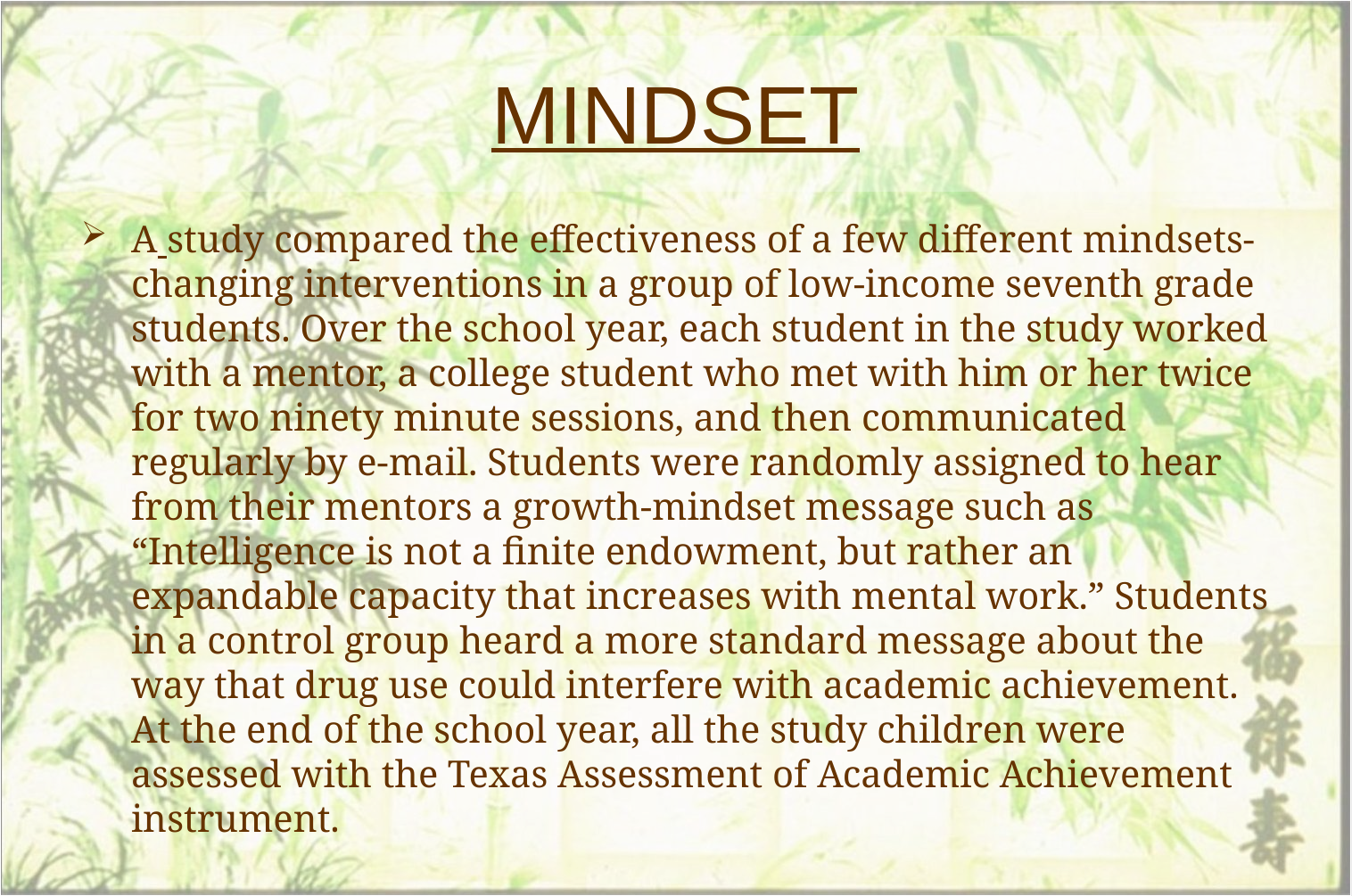

# MINDSET
A study compared the effectiveness of a few different mindsets-changing interventions in a group of low-income seventh grade students. Over the school year, each student in the study worked with a mentor, a college student who met with him or her twice for two ninety minute sessions, and then communicated regularly by e-mail. Students were randomly assigned to hear from their mentors a growth-mindset message such as “Intelligence is not a finite endowment, but rather an expandable capacity that increases with mental work.” Students in a control group heard a more standard message about the way that drug use could interfere with academic achievement. At the end of the school year, all the study children were assessed with the Texas Assessment of Academic Achievement instrument.